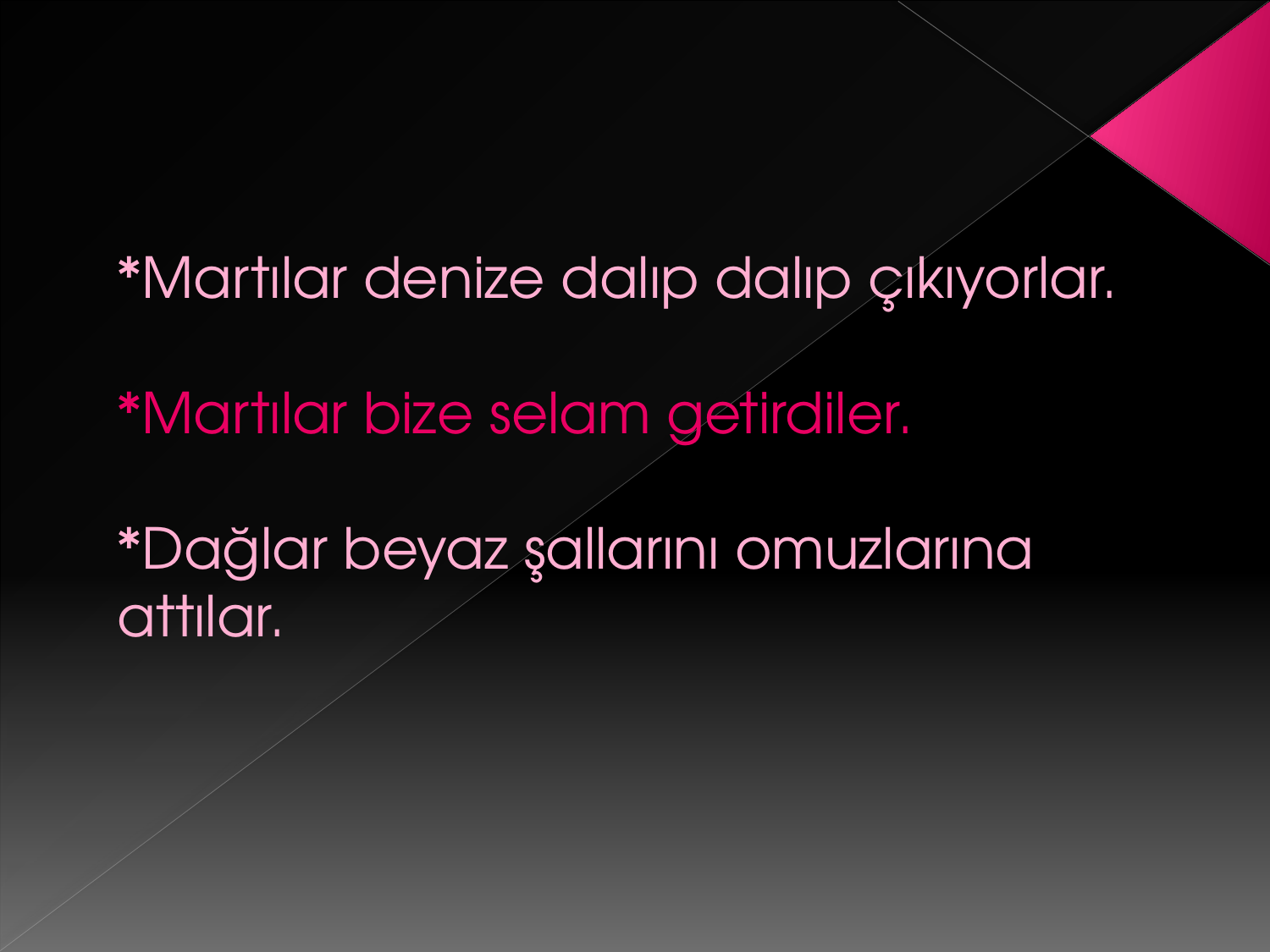

*Martılar denize dalıp dalıp çıkıyorlar.
*Martılar bize selam getirdiler.
*Dağlar beyaz şallarını omuzlarına attılar.